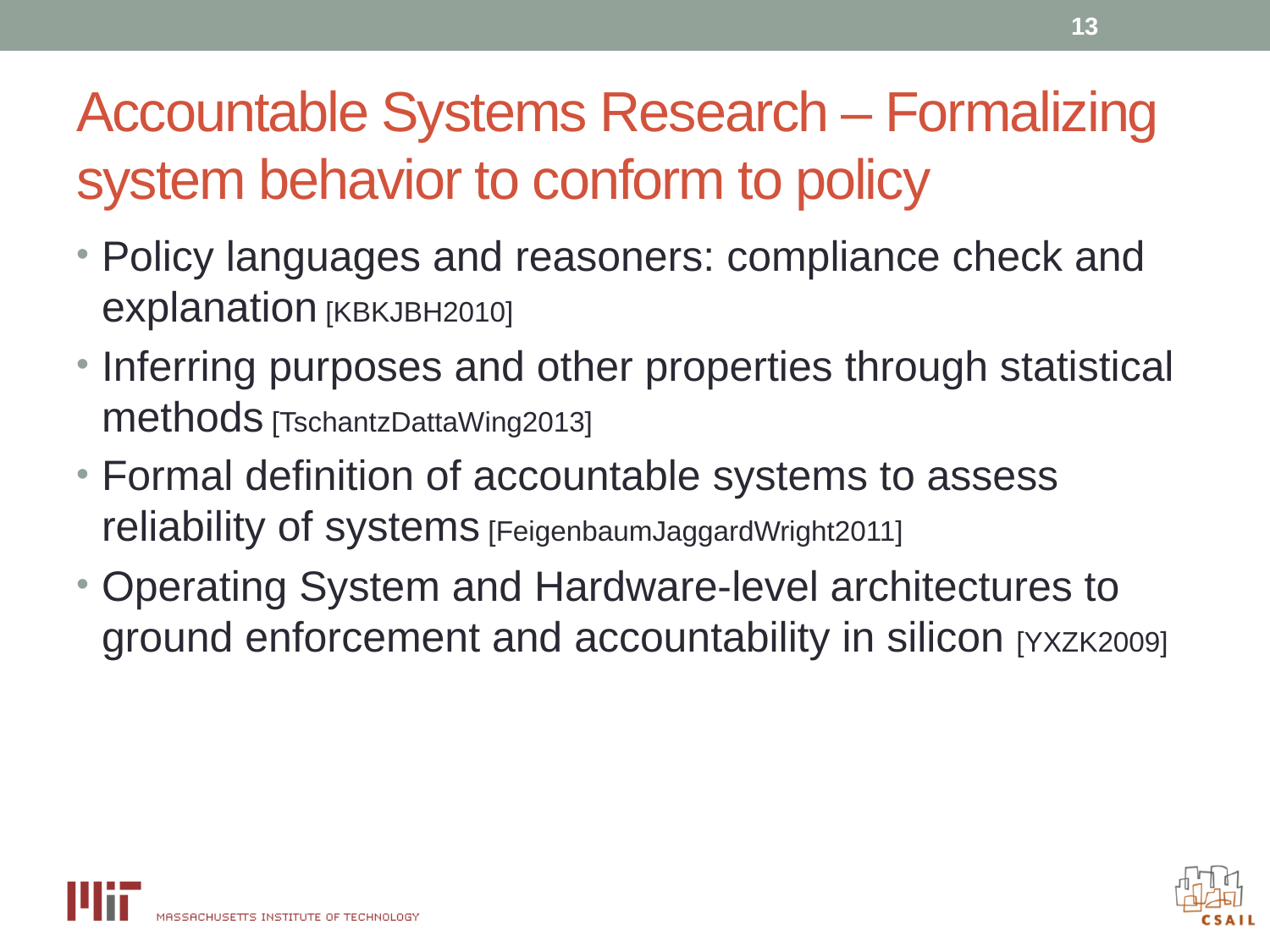

13
# Accountable Systems Research – Formalizing system behavior to conform to policy
Policy languages and reasoners: compliance check and explanation [KBKJBH2010]
Inferring purposes and other properties through statistical methods [TschantzDattaWing2013]
Formal definition of accountable systems to assess reliability of systems [FeigenbaumJaggardWright2011]
Operating System and Hardware-level architectures to ground enforcement and accountability in silicon [YXZK2009]